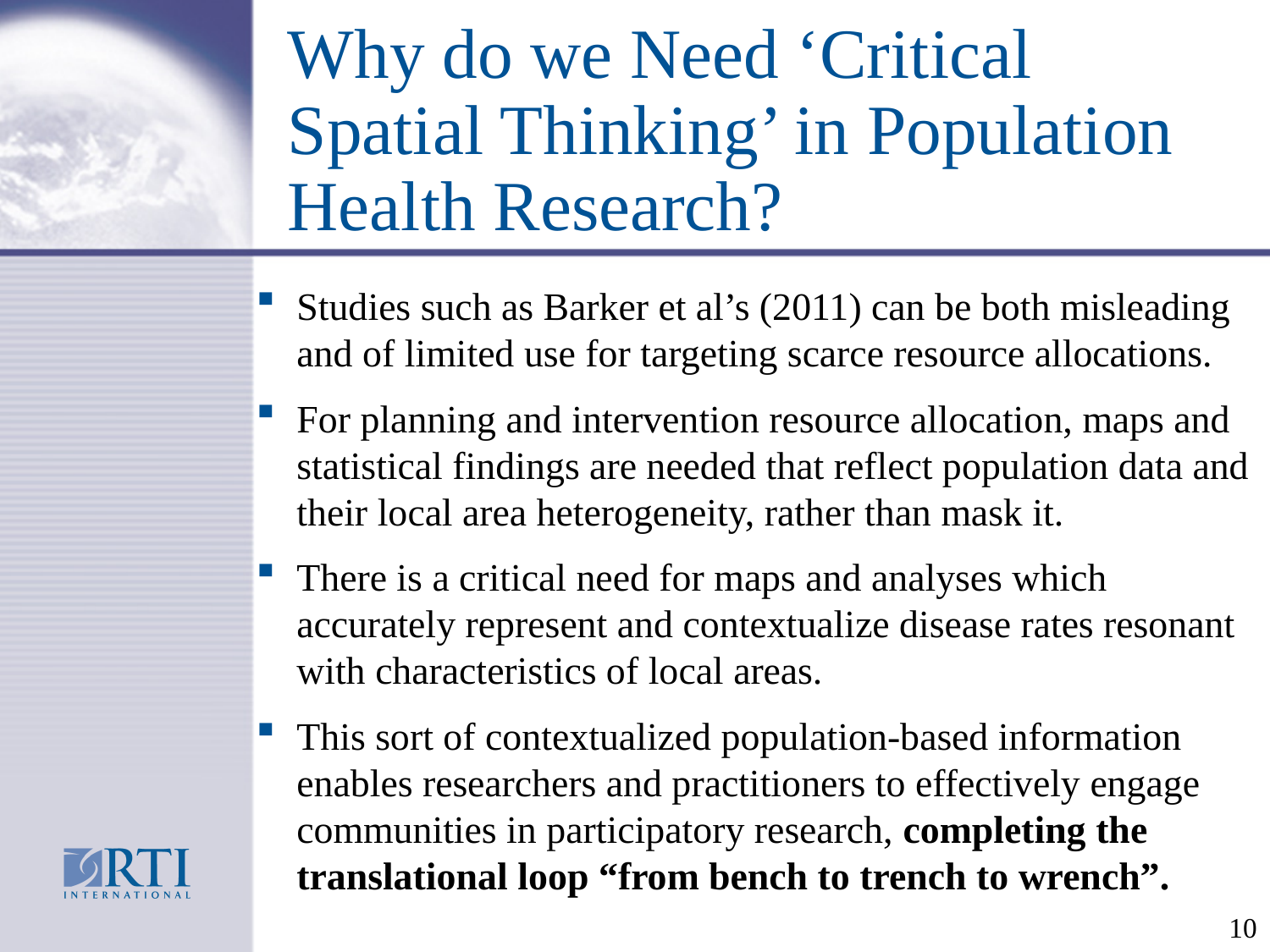

# Why do we Need ‘Critical Spatial Thinking’ in Population Health Research?
Studies such as Barker et al’s (2011) can be both misleading and of limited use for targeting scarce resource allocations.
For planning and intervention resource allocation, maps and statistical findings are needed that reflect population data and their local area heterogeneity, rather than mask it.
There is a critical need for maps and analyses which accurately represent and contextualize disease rates resonant with characteristics of local areas.
This sort of contextualized population-based information enables researchers and practitioners to effectively engage communities in participatory research, completing the translational loop “from bench to trench to wrench”.
10